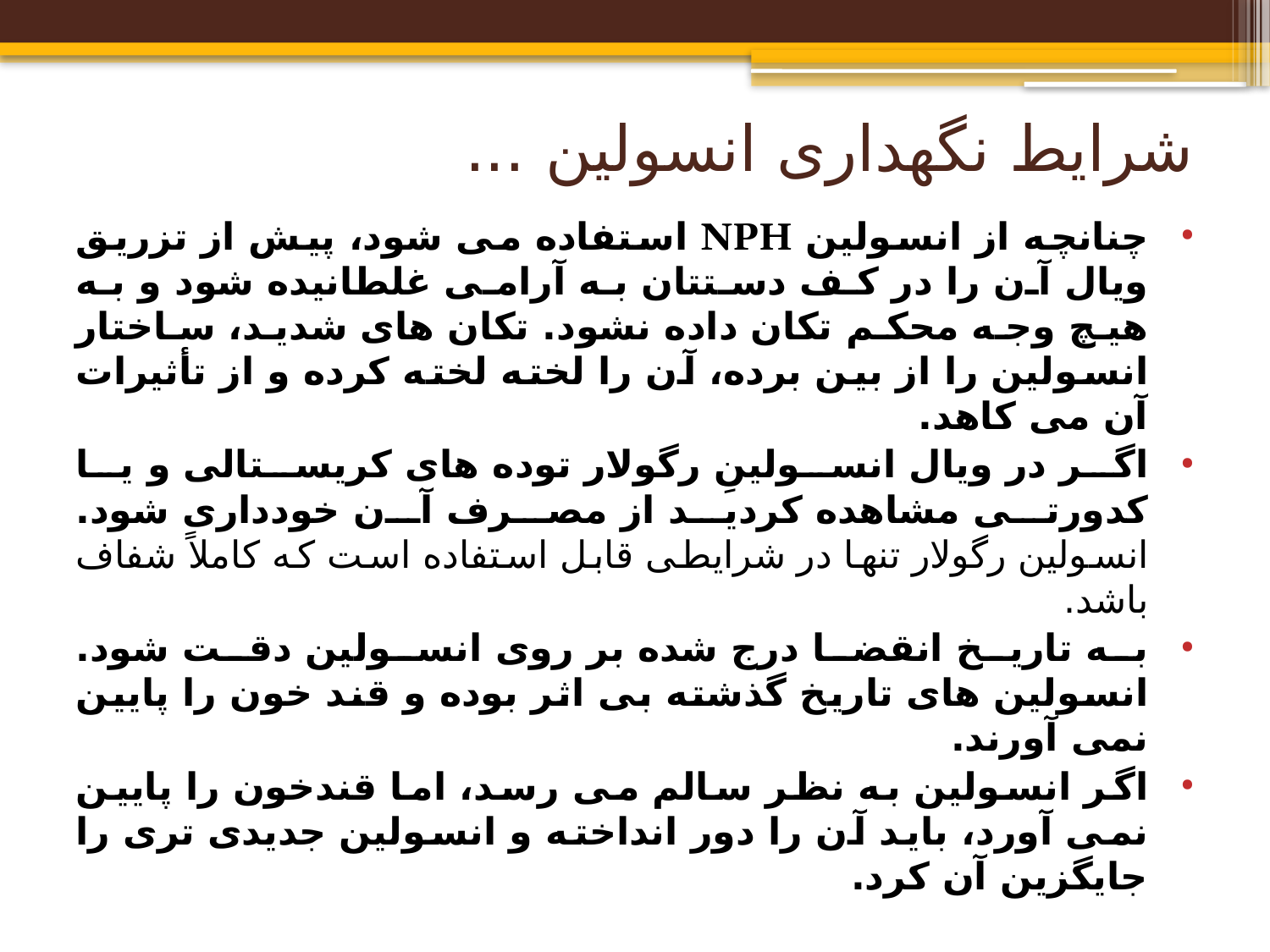

# شرایط نگهداری انسولین ...
چنانچه از انسولین NPH استفاده می شود، پیش از تزریق ویال آن را در کف دستتان به آرامی غلطانیده شود و به هیچ وجه محکم تکان داده نشود. تکان های شدید، ساختار انسولین را از بین برده، آن را لخته لخته کرده و از تأثیرات آن می کاهد.
اگر در ویال انسولینِ رگولار توده های کریستالی و یا کدورتی مشاهده کردید از مصرف آن خودداری شود. انسولین رگولار تنها در شرایطی قابل استفاده است که کاملاً شفاف باشد.
به تاریخ انقضا درج شده بر روی انسولین دقت شود. انسولین های تاریخ گذشته بی اثر بوده و قند خون را پایین نمی آورند.
اگر انسولین به نظر سالم می رسد، اما قندخون را پایین نمی آورد، باید آن را دور انداخته و انسولین جدیدی تری را جایگزین آن کرد.